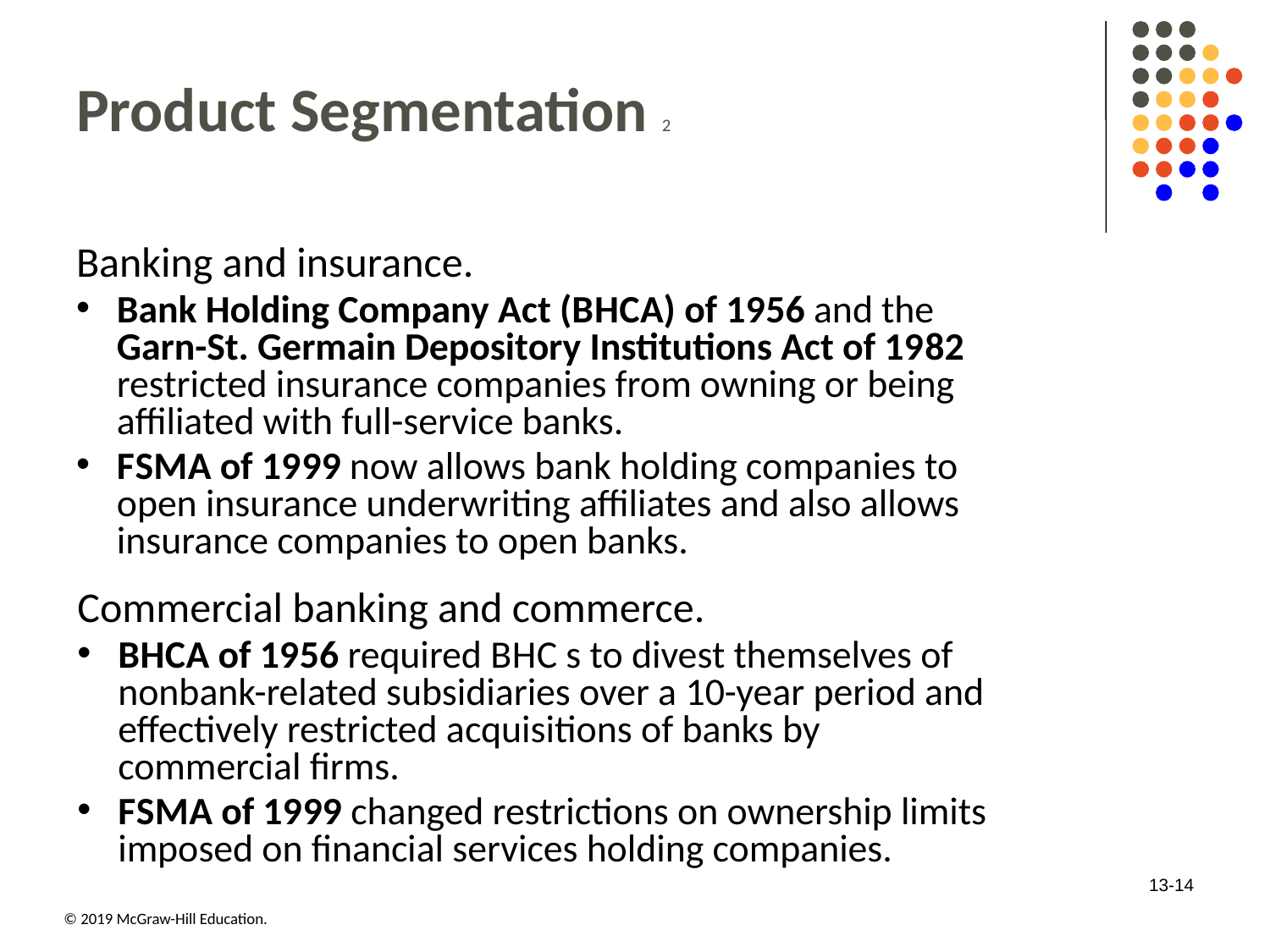

# Product Segmentation 2
Banking and insurance.
Bank Holding Company Act (B H C A) of 19 56 and the Garn-St. Germain Depository Institutions Act of 19 82 restricted insurance companies from owning or being affiliated with full-service banks.
F S M A of 19 99 now allows bank holding companies to open insurance underwriting affiliates and also allows insurance companies to open banks.
Commercial banking and commerce.
B H C A of 19 56 required B H C s to divest themselves of nonbank-related subsidiaries over a 10-year period and effectively restricted acquisitions of banks by commercial firms.
F S M A of 19 99 changed restrictions on ownership limits imposed on financial services holding companies.
13-14